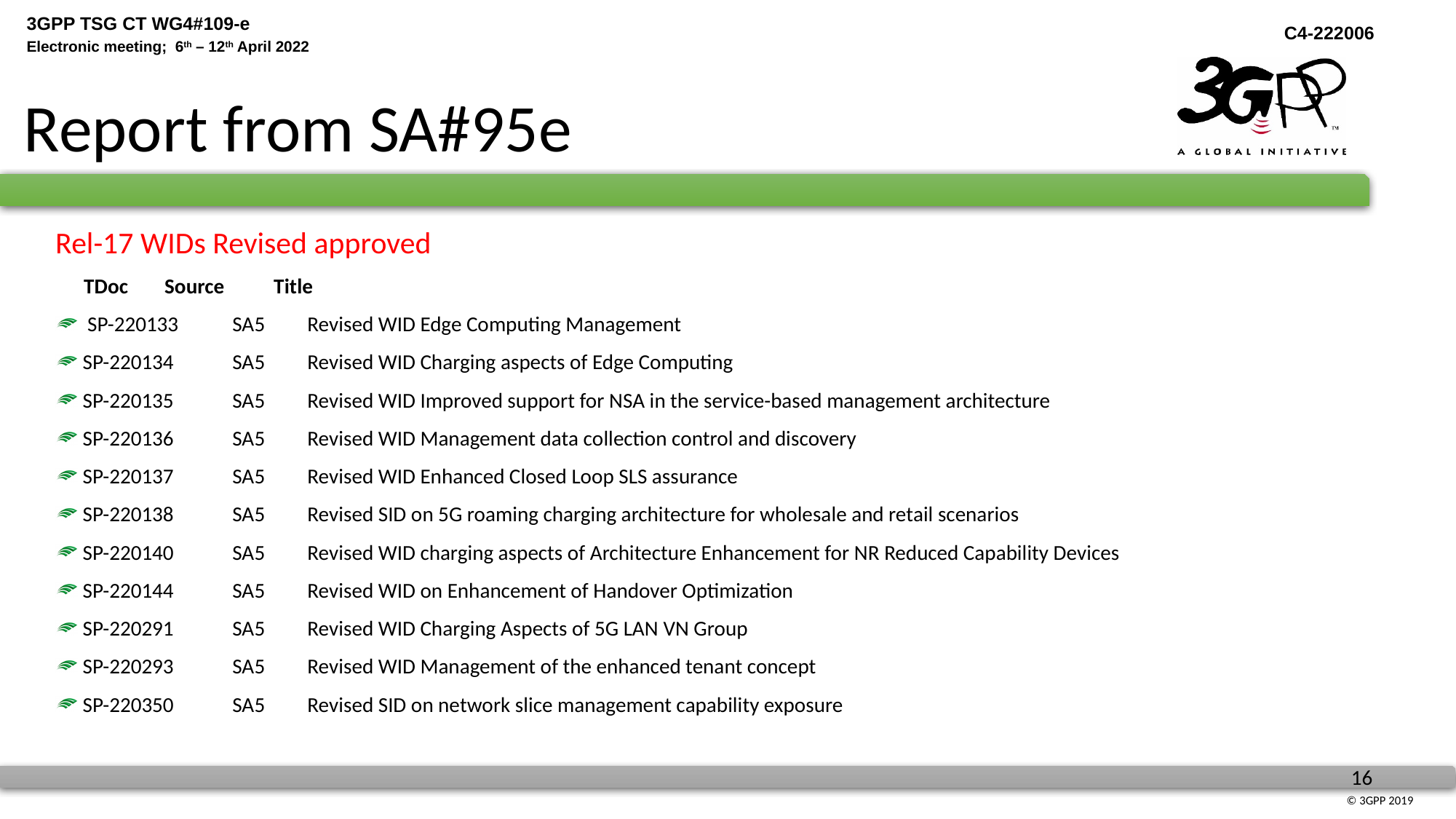

# Report from SA#95e
Rel-17 WIDs Revised approved
      TDoc	Source	Title
 SP-220133 	SA5	Revised WID Edge Computing Management
SP-220134 	SA5	Revised WID Charging aspects of Edge Computing
SP-220135 	SA5	Revised WID Improved support for NSA in the service-based management architecture
SP-220136	SA5	Revised WID Management data collection control and discovery
SP-220137 	SA5	Revised WID Enhanced Closed Loop SLS assurance
SP-220138	SA5	Revised SID on 5G roaming charging architecture for wholesale and retail scenarios
SP-220140 	SA5	Revised WID charging aspects of Architecture Enhancement for NR Reduced Capability Devices
SP-220144 	SA5	Revised WID on Enhancement of Handover Optimization
SP-220291 	SA5	Revised WID Charging Aspects of 5G LAN VN Group
SP-220293 	SA5	Revised WID Management of the enhanced tenant concept
SP-220350 	SA5	Revised SID on network slice management capability exposure